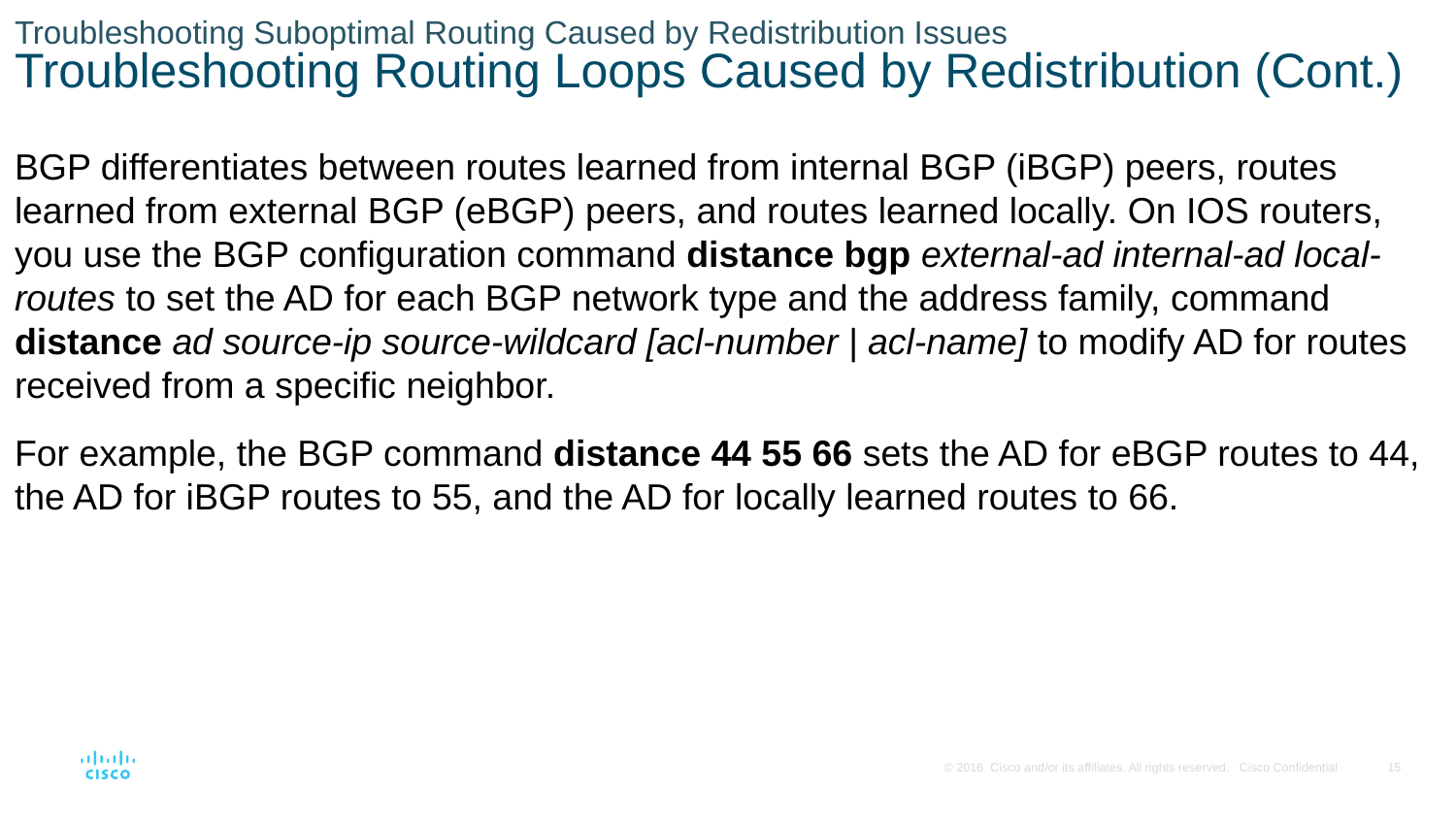

# Troubleshooting Suboptimal Routing Caused by Redistribution Issues Troubleshooting Routing Loops Caused by Redistribution (Cont.)
BGP differentiates between routes learned from internal BGP (iBGP) peers, routes learned from external BGP (eBGP) peers, and routes learned locally. On IOS routers, you use the BGP configuration command distance bgp external-ad internal-ad local-routes to set the AD for each BGP network type and the address family, command distance ad source-ip source-wildcard [acl-number | acl-name] to modify AD for routes received from a specific neighbor.
For example, the BGP command distance 44 55 66 sets the AD for eBGP routes to 44, the AD for iBGP routes to 55, and the AD for locally learned routes to 66.